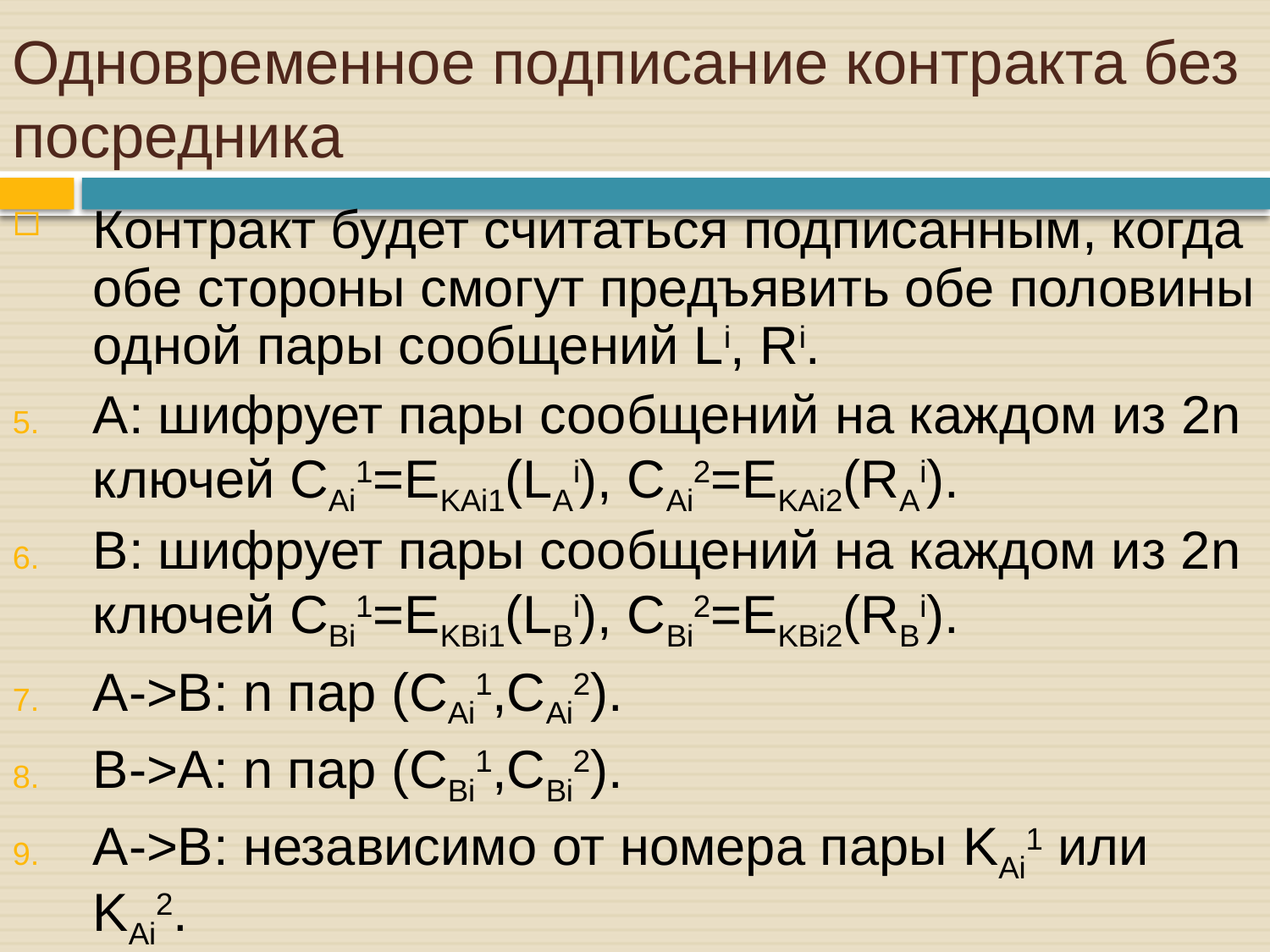

# Одновременное подписание контракта без посредника
Контракт будет считаться подписанным, когда обе стороны смогут предъявить обе половины одной пары сообщений Li, Ri.
A: шифрует пары сообщений на каждом из 2n ключей CAi1=EKAi1(LAi), CAi2=EKAi2(RAi).
B: шифрует пары сообщений на каждом из 2n ключей CBi1=EKBi1(LBi), CBi2=EKBi2(RBi).
A->B: n пар (CAi1,CAi2).
B->A: n пар (CBi1,CBi2).
A->B: независимо от номера пары KAi1 или KAi2.